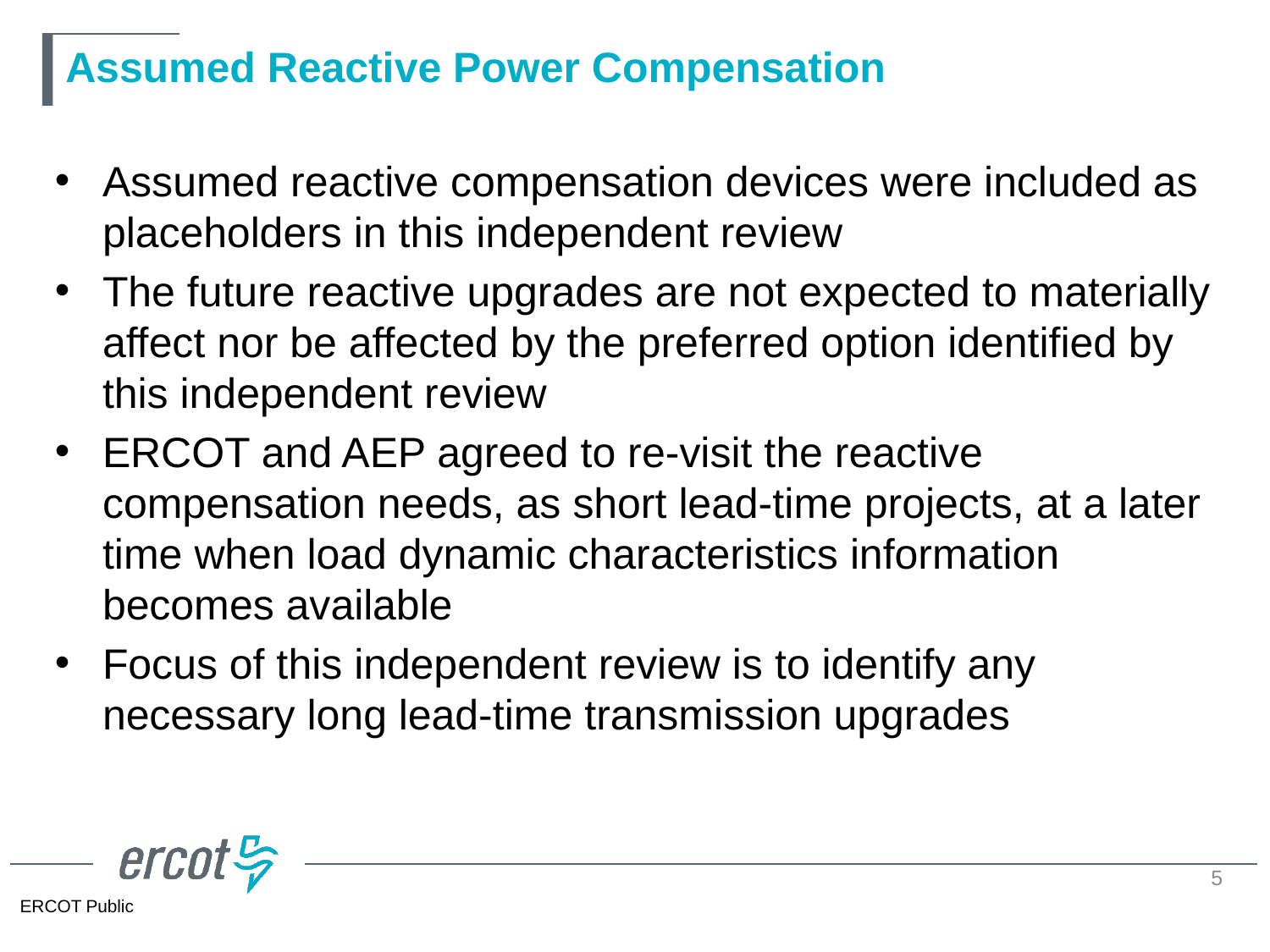

# Assumed Reactive Power Compensation
Assumed reactive compensation devices were included as placeholders in this independent review
The future reactive upgrades are not expected to materially affect nor be affected by the preferred option identified by this independent review
ERCOT and AEP agreed to re-visit the reactive compensation needs, as short lead-time projects, at a later time when load dynamic characteristics information becomes available
Focus of this independent review is to identify any necessary long lead-time transmission upgrades

5